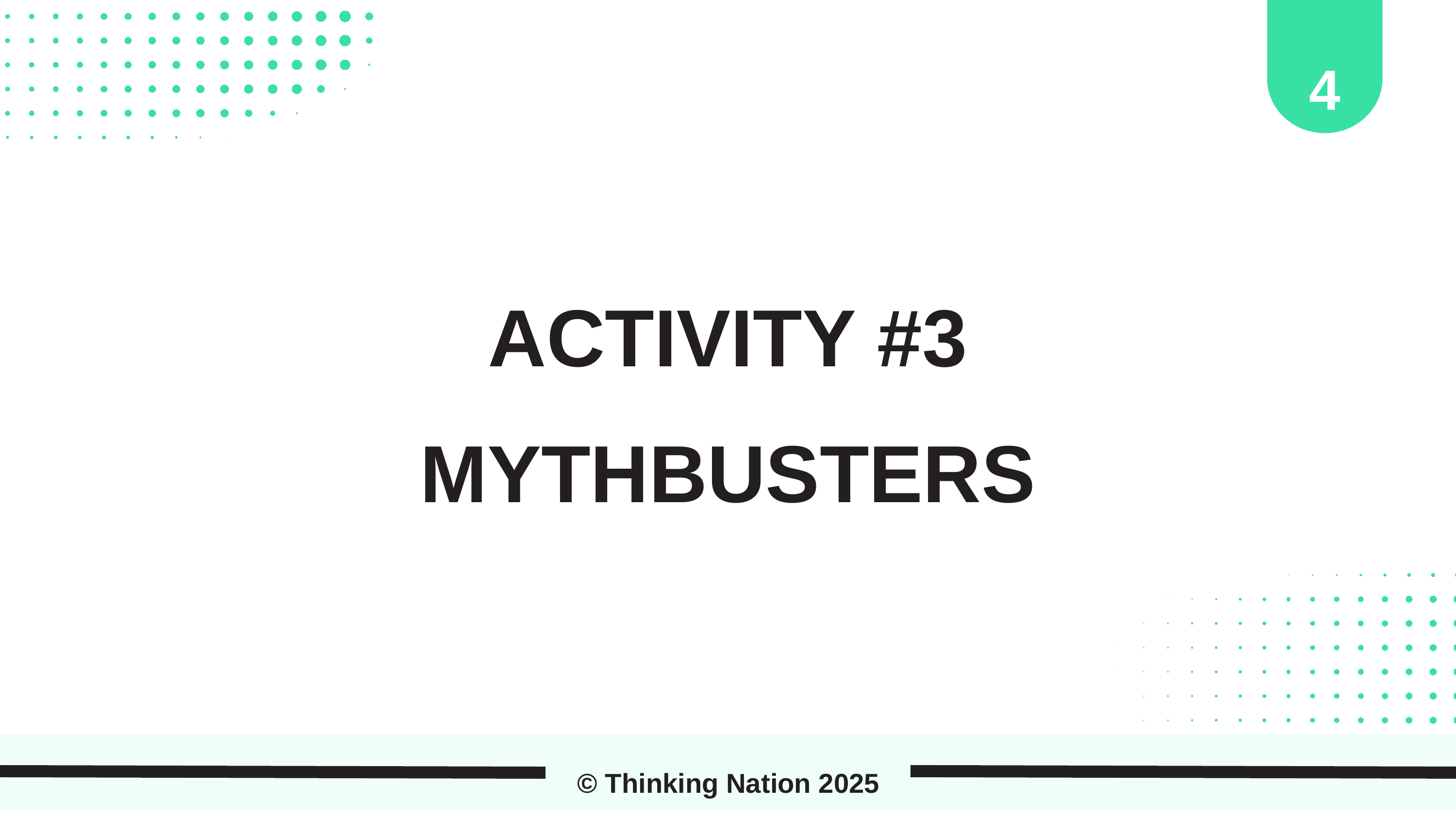

4
ACTIVITY #3
MYTHBUSTERS

© Thinking Nation 2025